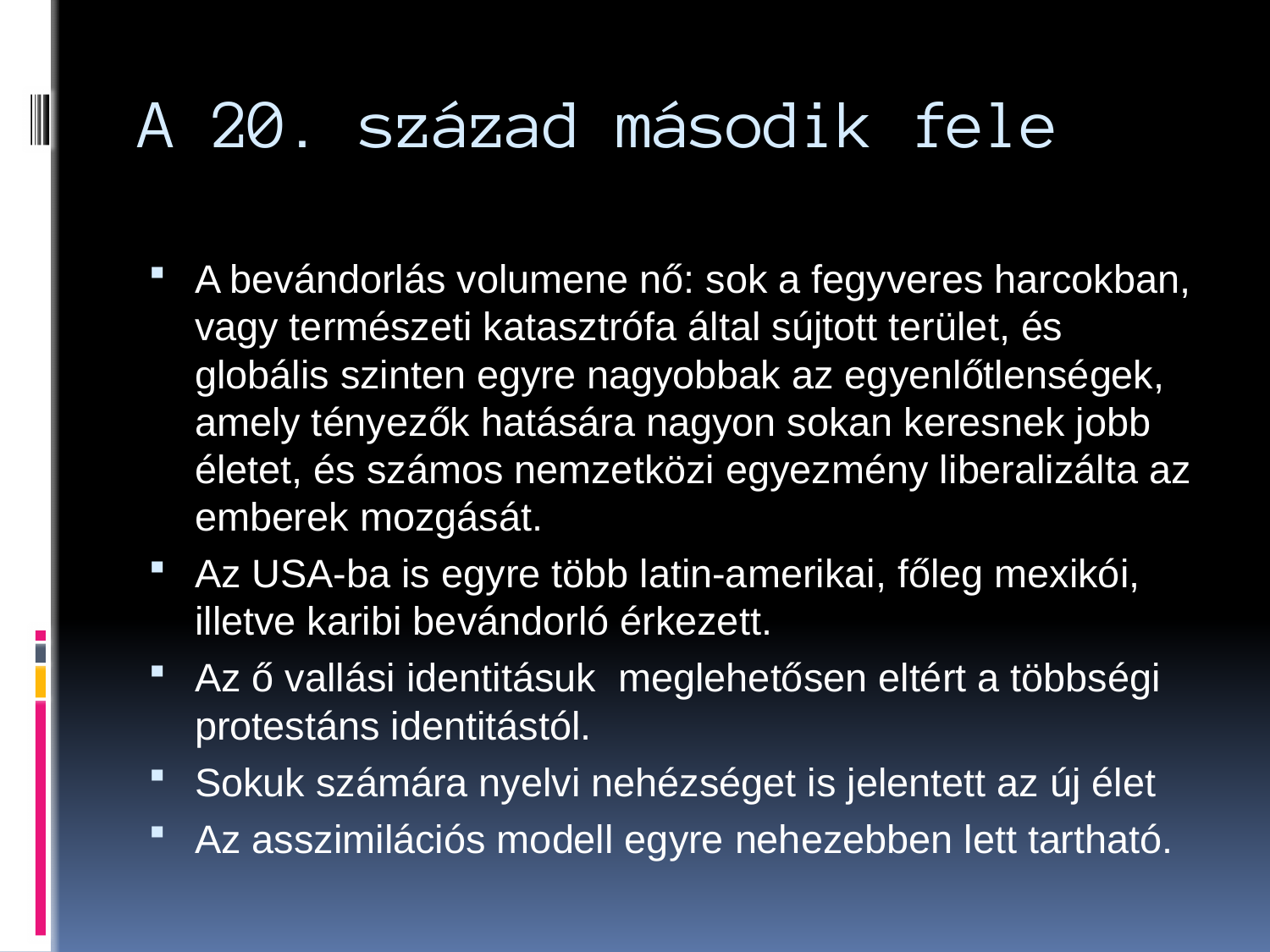

# A 20. század második fele
A bevándorlás volumene nő: sok a fegyveres harcokban, vagy természeti katasztrófa által sújtott terület, és globális szinten egyre nagyobbak az egyenlőtlenségek, amely tényezők hatására nagyon sokan keresnek jobb életet, és számos nemzetközi egyezmény liberalizálta az emberek mozgását.
Az USA-ba is egyre több latin-amerikai, főleg mexikói, illetve karibi bevándorló érkezett.
Az ő vallási identitásuk  meglehetősen eltért a többségi protestáns identitástól.
Sokuk számára nyelvi nehézséget is jelentett az új élet
Az asszimilációs modell egyre nehezebben lett tartható.